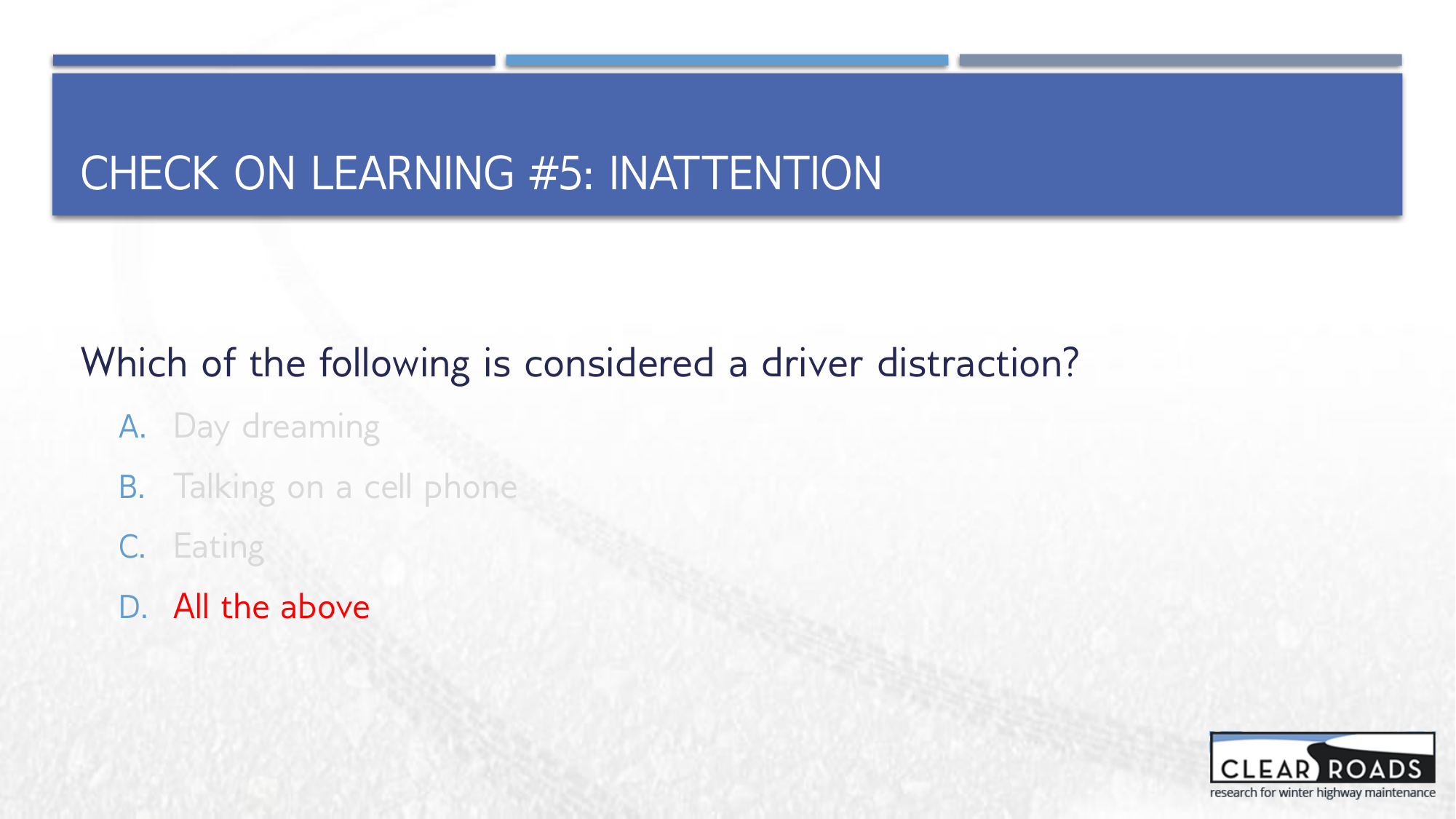

# Check on learning #5: Inattention
Which of the following is considered a driver distraction?
Day dreaming
Talking on a cell phone
Eating
All the above